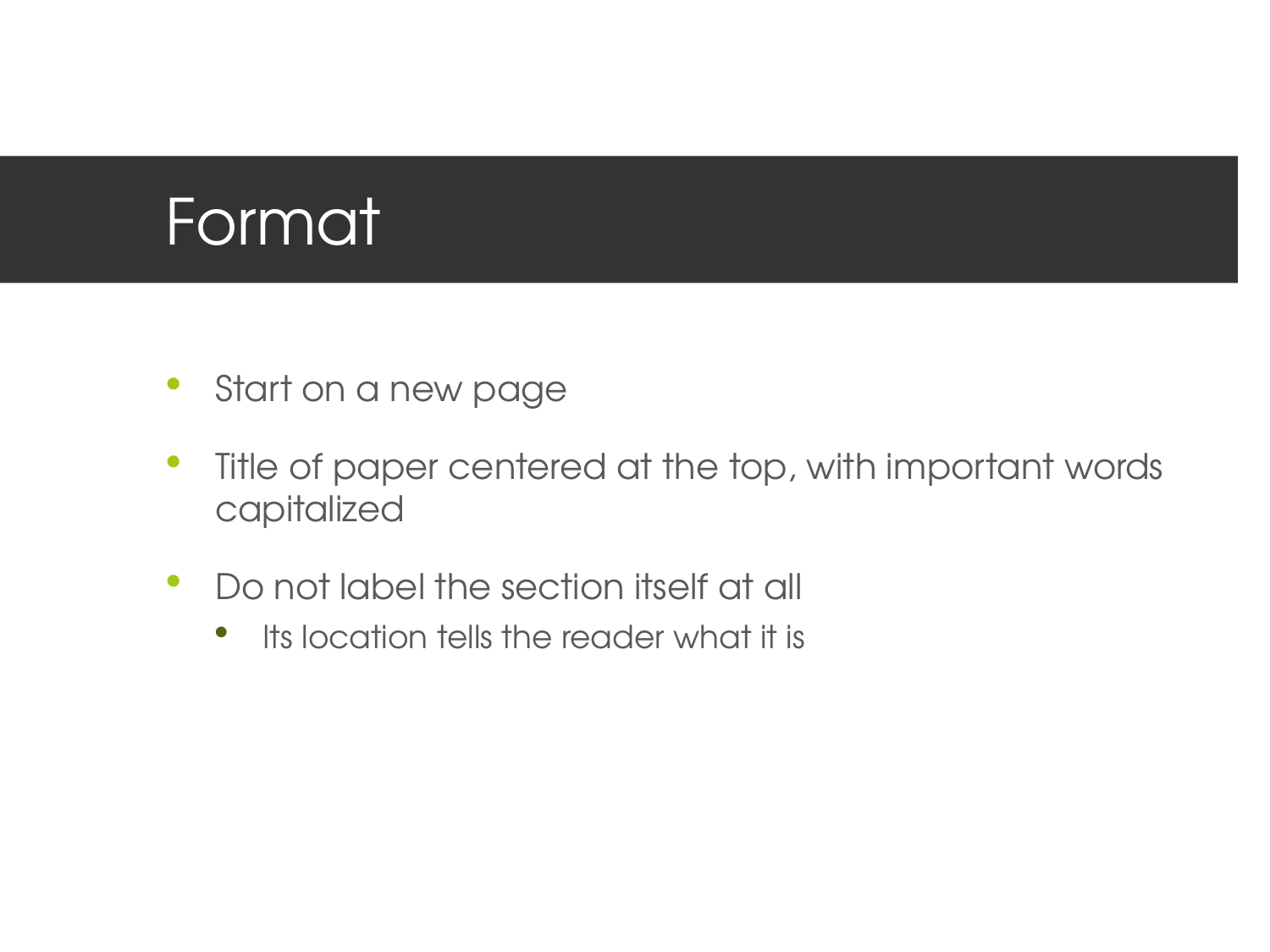

# Format
Start on a new page
Title of paper centered at the top, with important words capitalized
Do not label the section itself at all
Its location tells the reader what it is